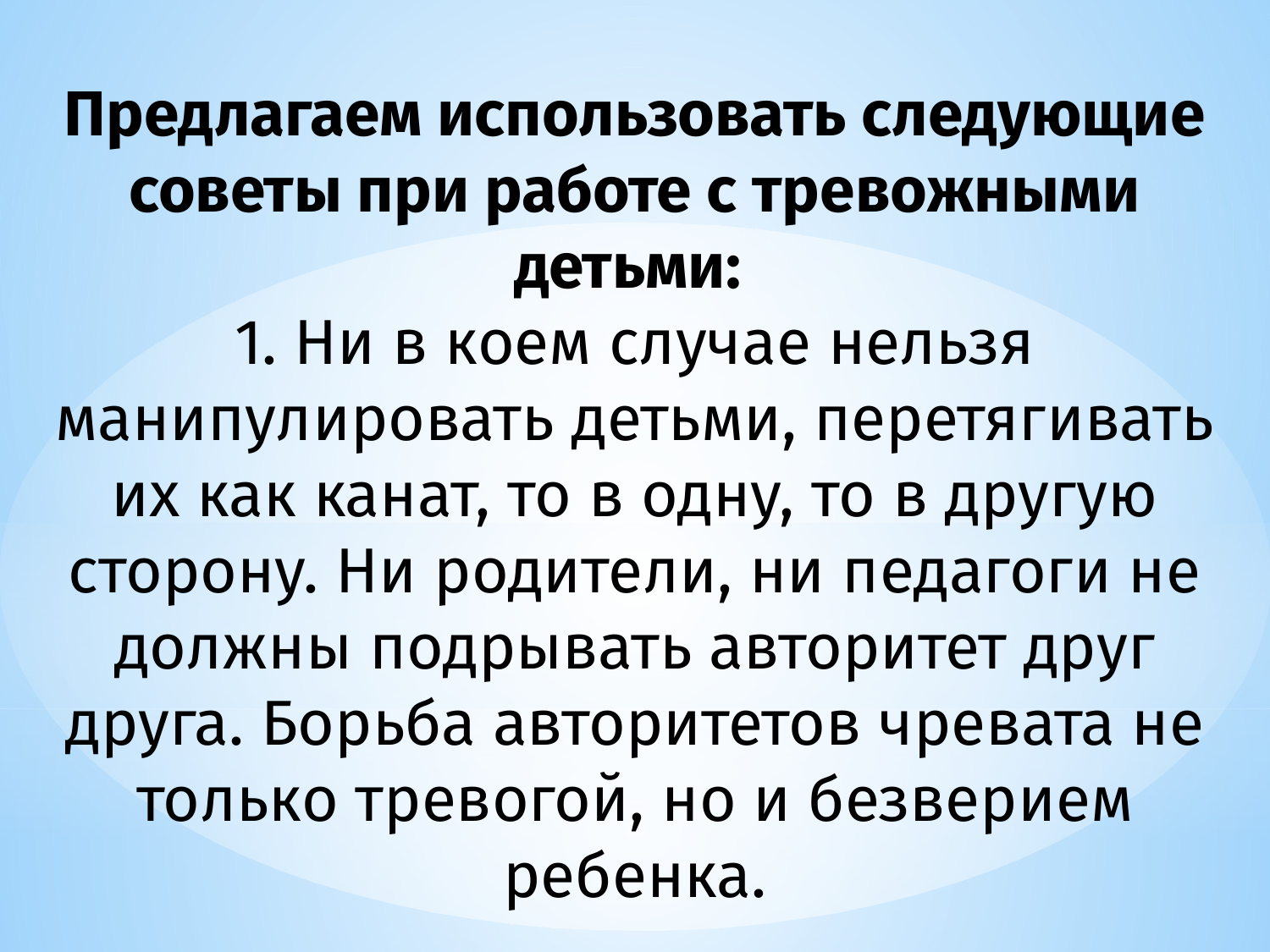

Предлагаем использовать следующие советы при работе с тревожными детьми: 
1. Ни в коем случае нельзя манипулировать детьми, перетягивать их как канат, то в одну, то в другую сторону. Ни родители, ни педагоги не должны подрывать авторитет друг друга. Борьба авторитетов чревата не только тревогой, но и безверием ребенка.